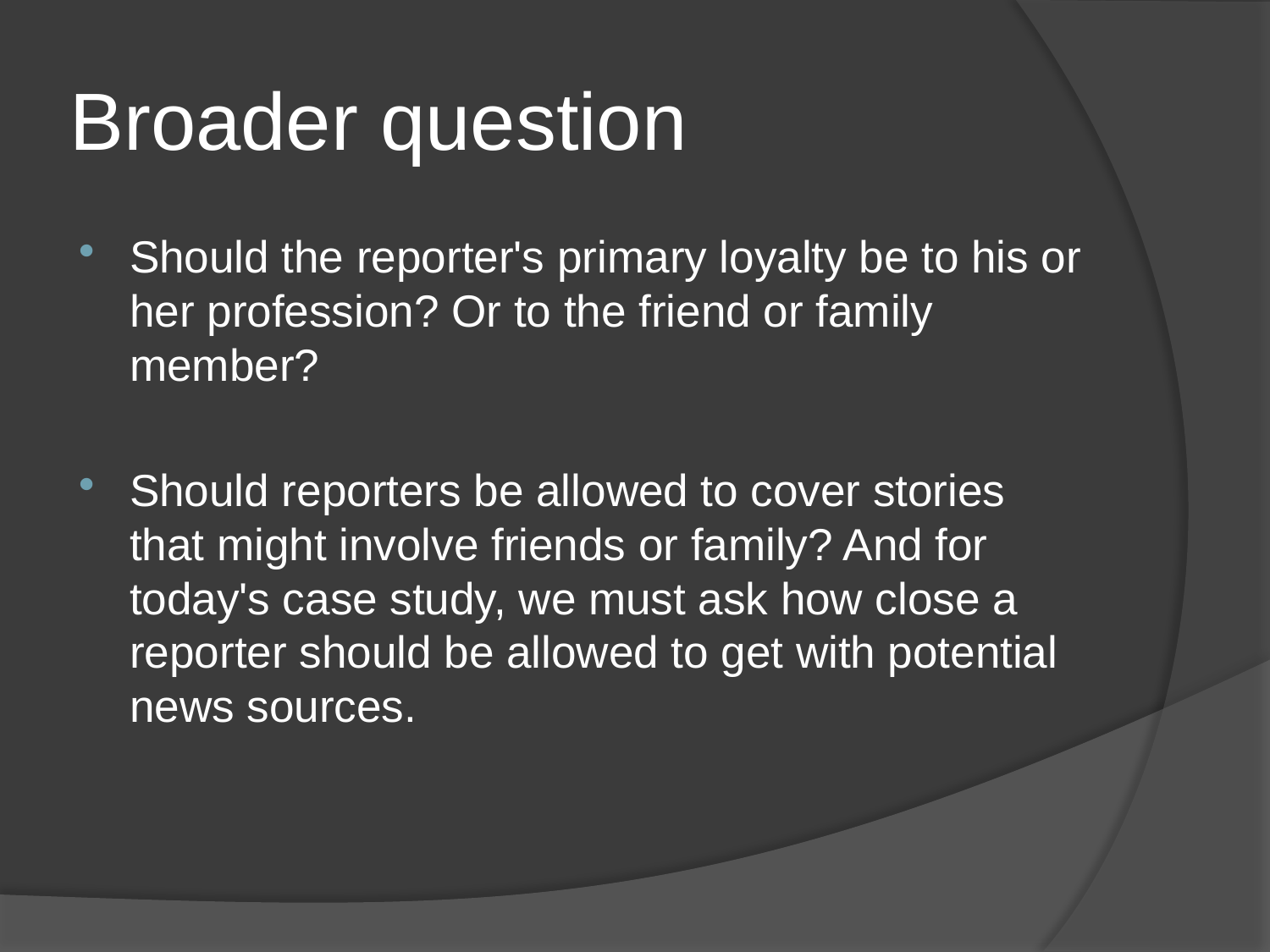

# Broader question
Should the reporter's primary loyalty be to his or her profession? Or to the friend or family member?

Should reporters be allowed to cover stories that might involve friends or family? And for today's case study, we must ask how close a reporter should be allowed to get with potential news sources.